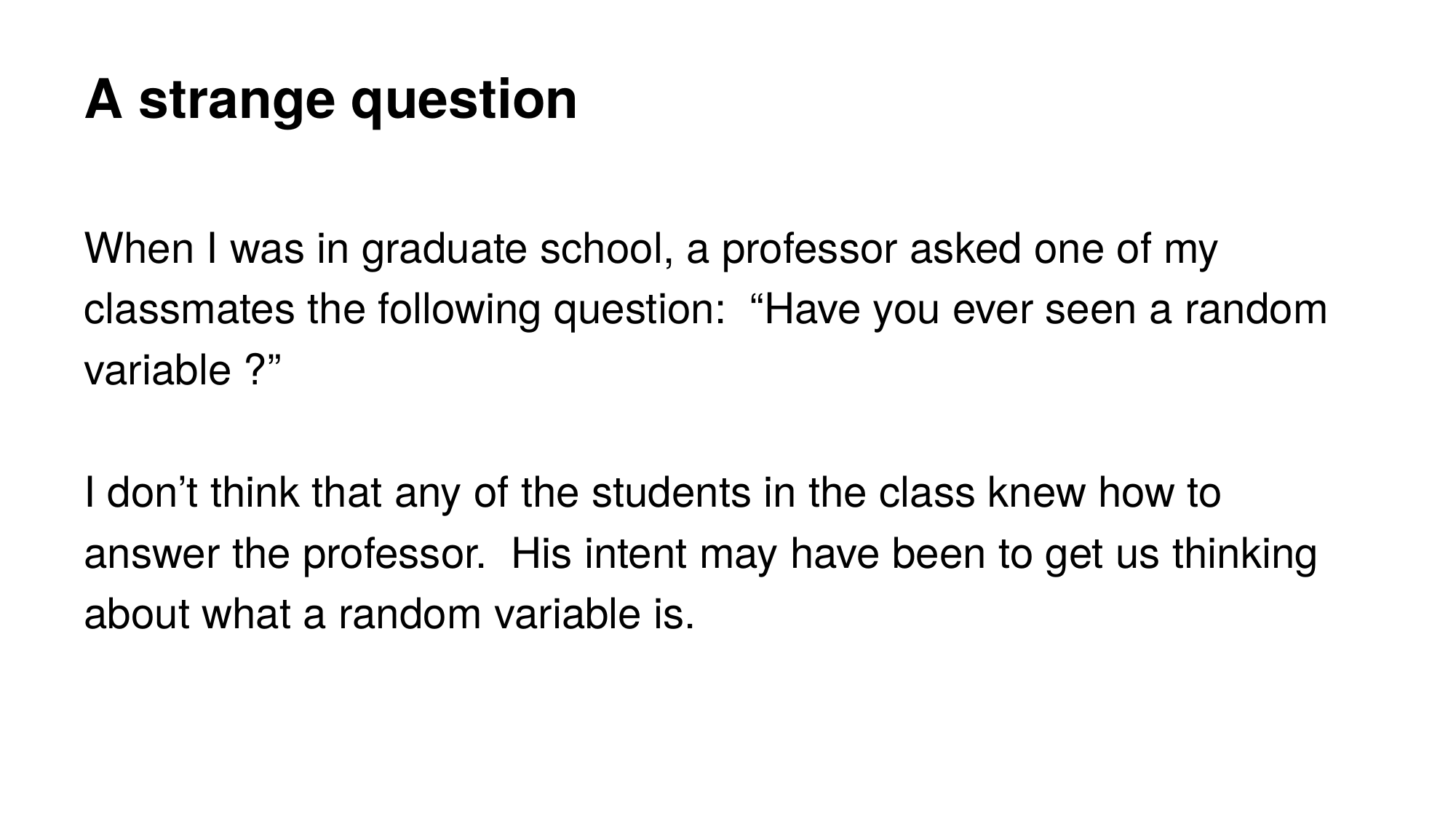

# A strange question
When I was in graduate school, a professor asked one of my classmates the following question:  “Have you ever seen a random variable ?”

I don’t think that any of the students in the class knew how to answer the professor.  His intent may have been to get us thinking about what a random variable is.